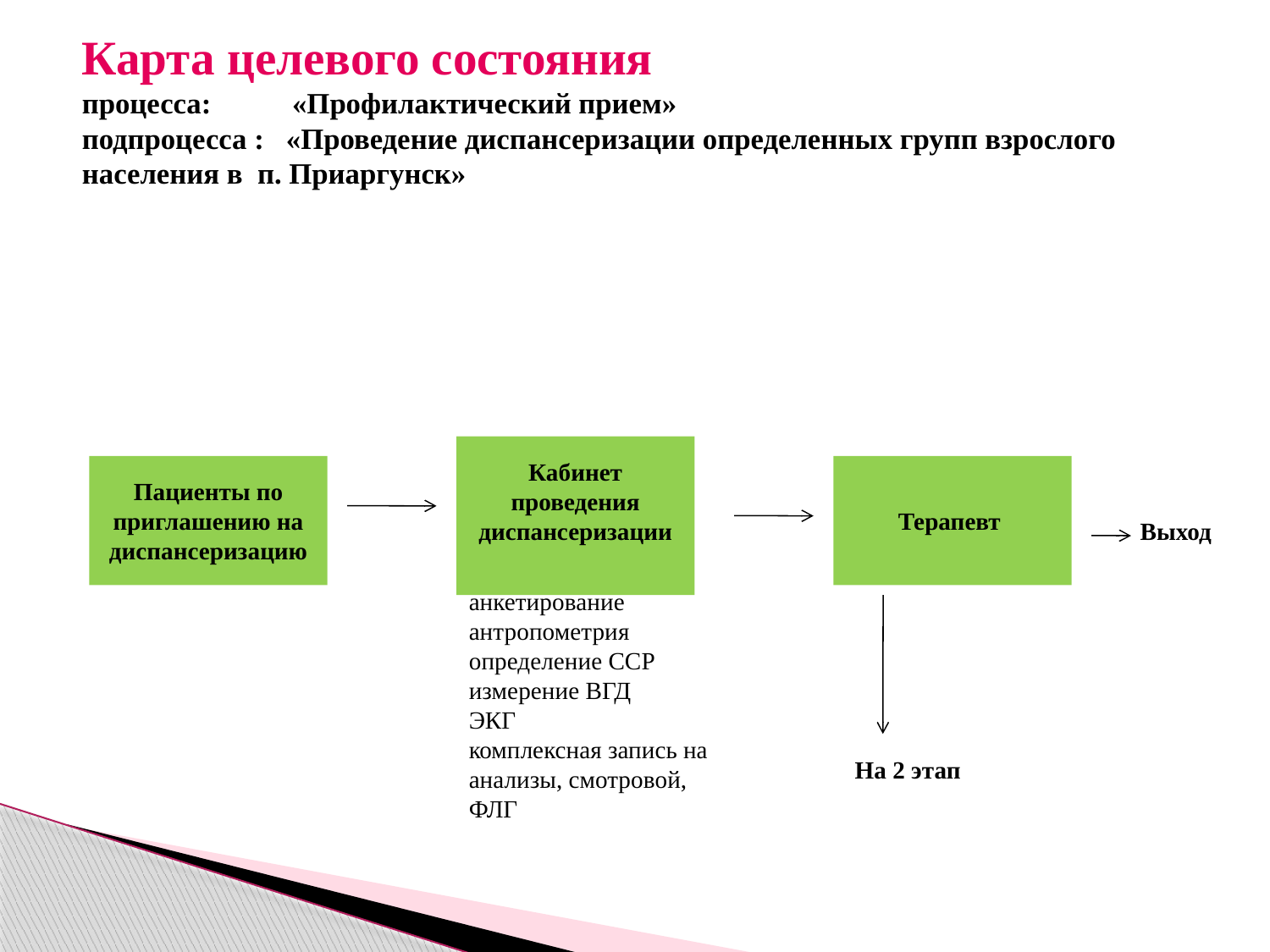

# Карта целевого состояния процесса:           «Профилактический прием» подпроцесса :   «Проведение диспансеризации определенных групп взрослого населения в  п. Приаргунск»

Кабинет проведения диспансеризации

Пациенты по приглашению на диспансеризацию
Терапевт
Выход

анкетирование
антропометрия
определение ССР
измерение ВГД
ЭКГ
комплексная запись на анализы, смотровой, ФЛГ

На 2 этап